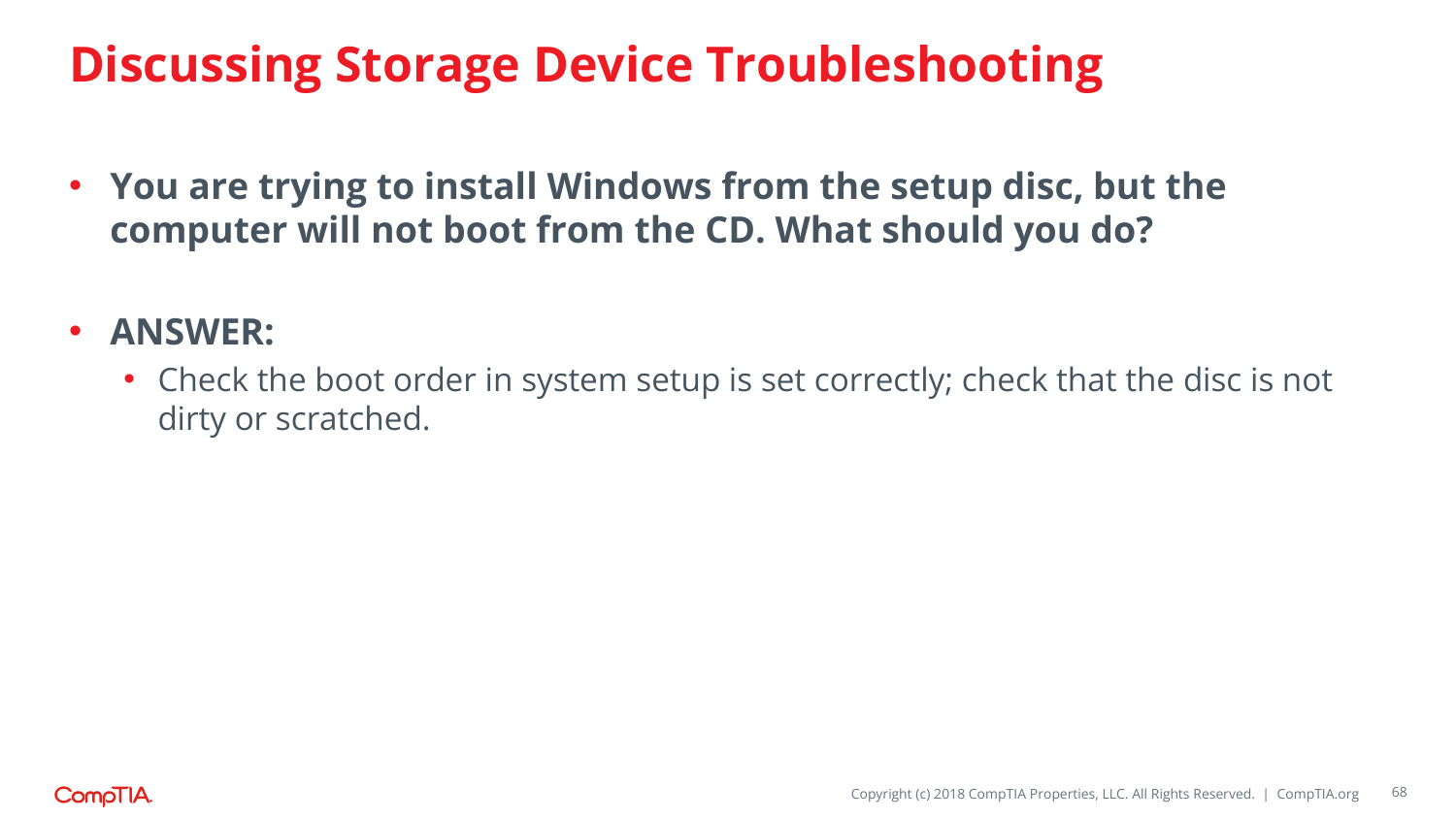

# Discussing Storage Device Troubleshooting
You are trying to install Windows from the setup disc, but the computer will not boot from the CD. What should you do?

ANSWER:
Check the boot order in system setup is set correctly; check that the disc is not dirty or scratched.

68